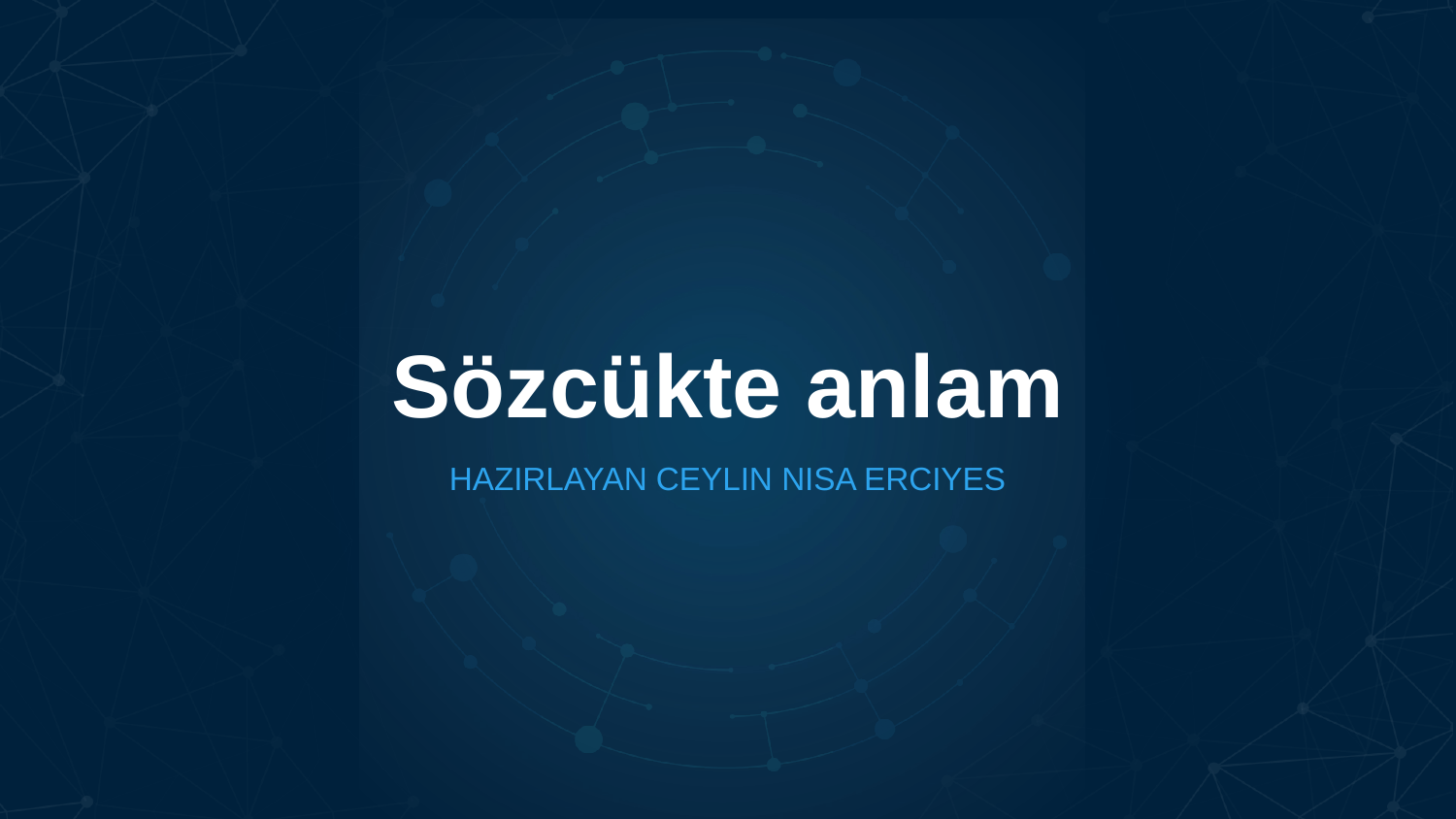

# Sözcükte anlam
Hazırlayan ceylin nisa erciyes